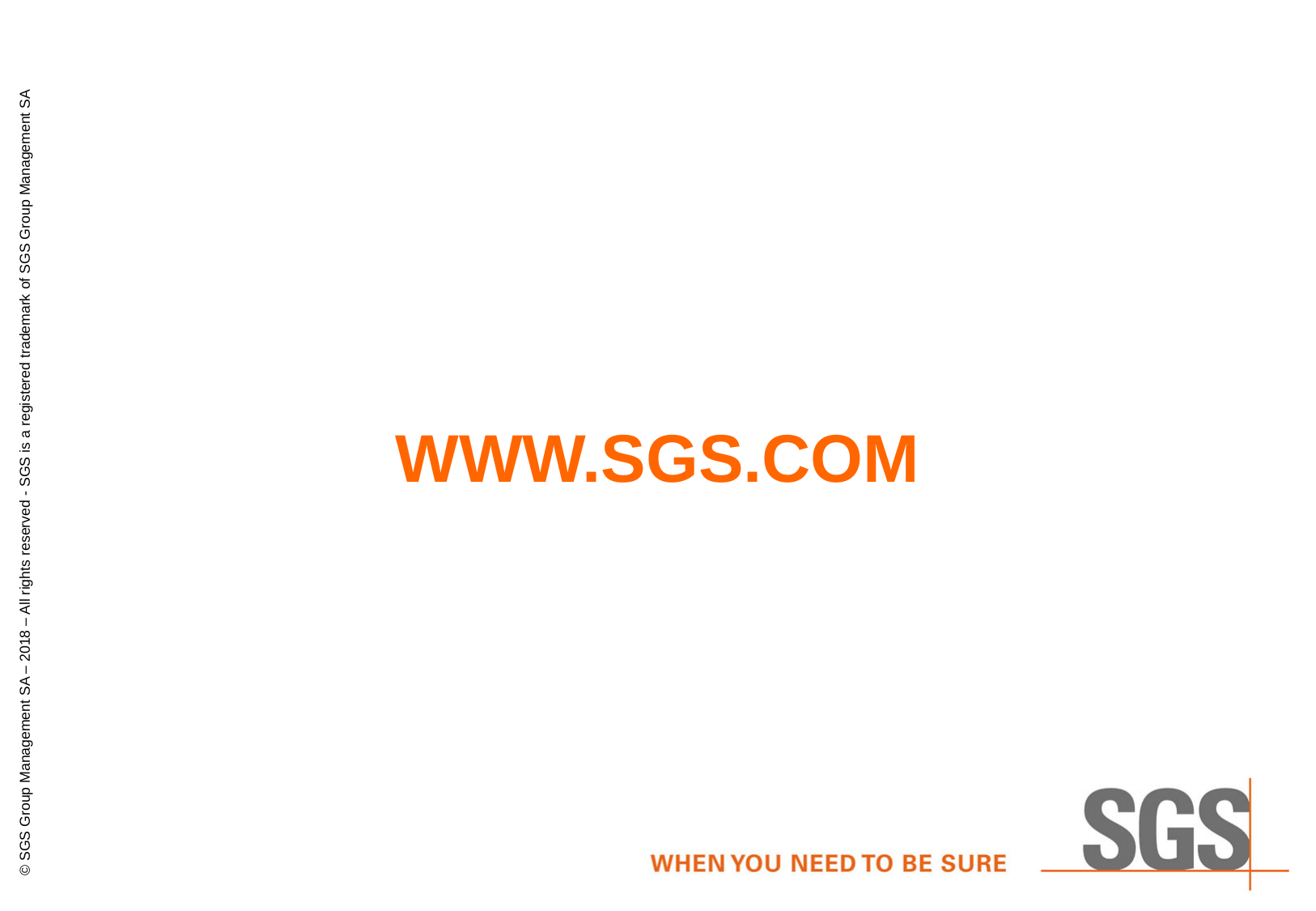

# WWW.SGS.COM
© SGS Group Management SA – 2018 – All rights reserved - SGS is a registered trademark of SGS Group Management SA